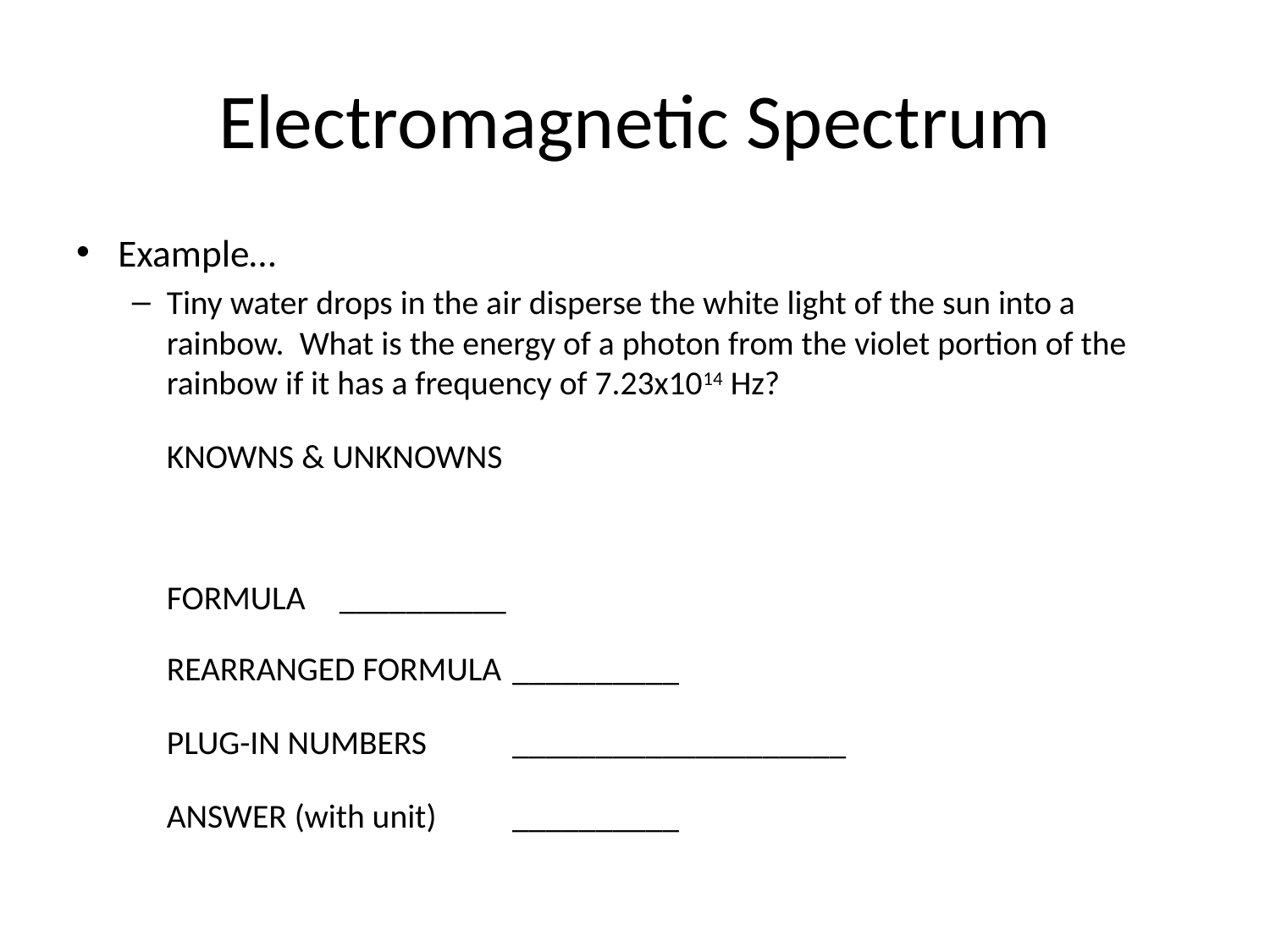

# Electromagnetic Spectrum
Example…
Tiny water drops in the air disperse the white light of the sun into a rainbow.  What is the energy of a photon from the violet portion of the rainbow if it has a frequency of 7.23x1014 Hz?

	KNOWNS & UNKNOWNS

	FORMULA			__________

	REARRANGED FORMULA		__________

	PLUG-IN NUMBERS		____________________

	ANSWER (with unit)		__________